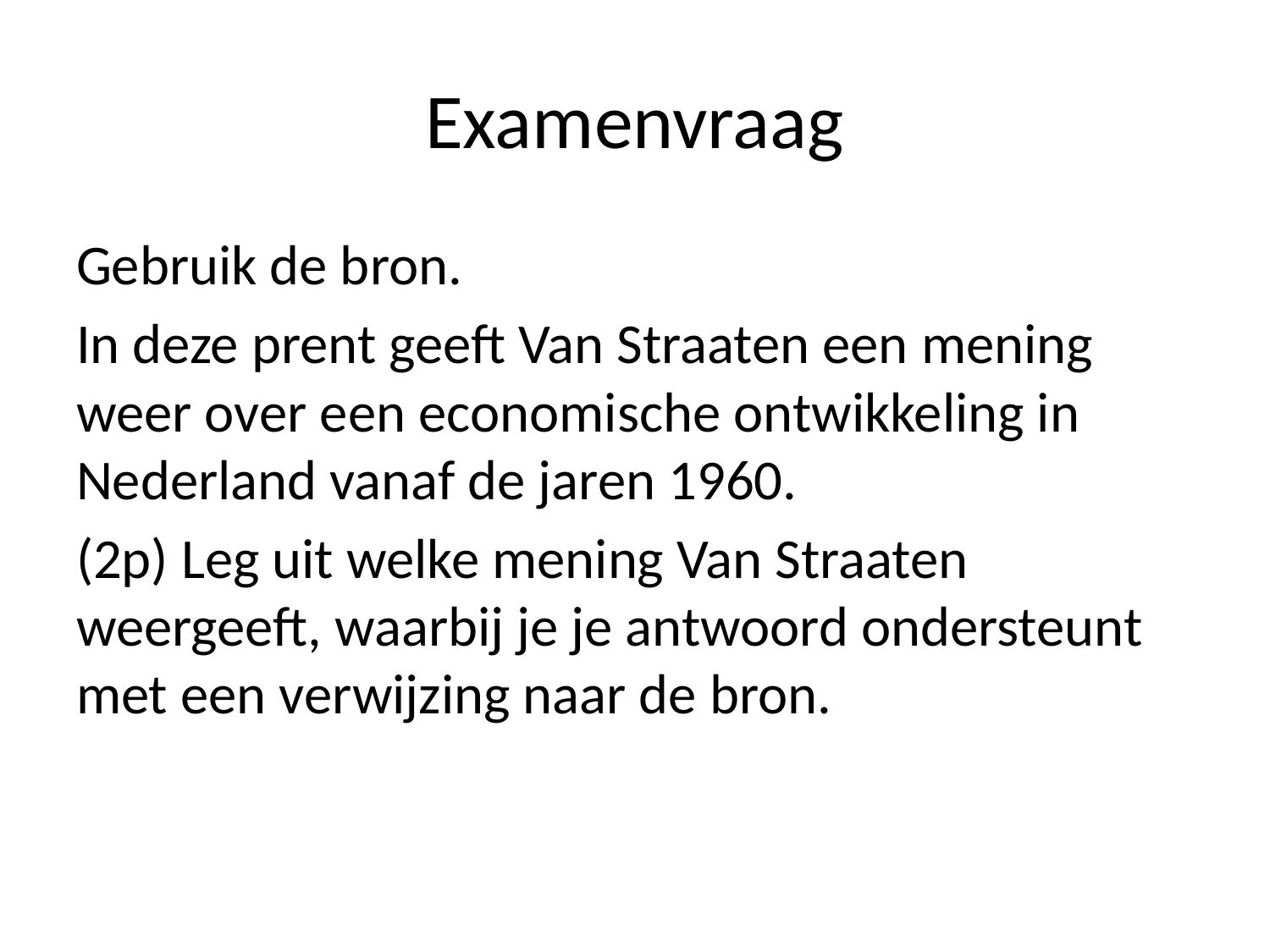

# Examenvraag
Gebruik de bron.
In deze prent geeft Van Straaten een mening weer over een economische ontwikkeling in Nederland vanaf de jaren 1960.
(2p) Leg uit welke mening Van Straaten weergeeft, waarbij je je antwoord ondersteunt met een verwijzing naar de bron.